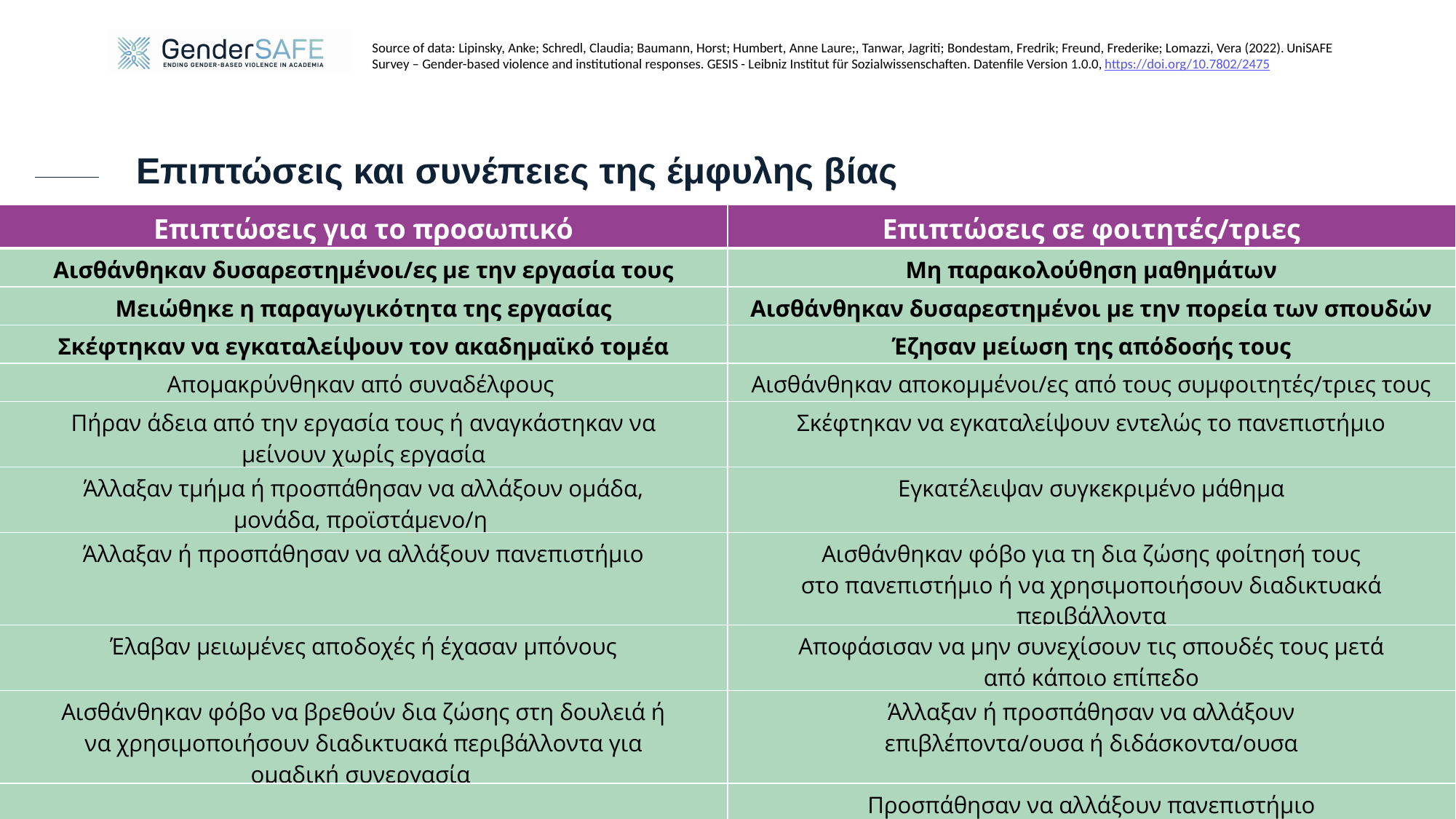

Source of data: Lipinsky, Anke; Schredl, Claudia; Baumann, Horst; Humbert, Anne Laure;, Tanwar, Jagriti; Bondestam, Fredrik; Freund, Frederike; Lomazzi, Vera (2022). UniSAFE Survey – Gender-based violence and institutional responses. GESIS - Leibniz Institut für Sozialwissenschaften. Datenfile Version 1.0.0, https://doi.org/10.7802/2475
Επιπτώσεις και συνέπειες της έμφυλης βίας

| Επιπτώσεις για το προσωπικό | Επιπτώσεις σε φοιτητές/τριες |
| --- | --- |
| Αισθάνθηκαν δυσαρεστημένοι/ες με την εργασία τους | Μη παρακολούθηση μαθημάτων |
| Μειώθηκε η παραγωγικότητα της εργασίας | Αισθάνθηκαν δυσαρεστημένοι με την πορεία των σπουδών |
| Σκέφτηκαν να εγκαταλείψουν τον ακαδημαϊκό τομέα | Έζησαν μείωση της απόδοσής τους |
| Απομακρύνθηκαν από συναδέλφους | Αισθάνθηκαν αποκομμένοι/ες από τους συμφοιτητές/τριες τους |
| Πήραν άδεια από την εργασία τους ή αναγκάστηκαν να μείνουν χωρίς εργασία | Σκέφτηκαν να εγκαταλείψουν εντελώς το πανεπιστήμιο |
| Άλλαξαν τμήμα ή προσπάθησαν να αλλάξουν ομάδα, μονάδα, προϊστάμενο/η | Εγκατέλειψαν συγκεκριμένο μάθημα |
| Άλλαξαν ή προσπάθησαν να αλλάξουν πανεπιστήμιο | Αισθάνθηκαν φόβο για τη δια ζώσης φοίτησή τους στο πανεπιστήμιο ή να χρησιμοποιήσουν διαδικτυακά περιβάλλοντα |
| Έλαβαν μειωμένες αποδοχές ή έχασαν μπόνους | Αποφάσισαν να μην συνεχίσουν τις σπουδές τους μετά από κάποιο επίπεδο |
| Αισθάνθηκαν φόβο να βρεθούν δια ζώσης στη δουλειά ή να χρησιμοποιήσουν διαδικτυακά περιβάλλοντα για ομαδική συνεργασία | Άλλαξαν ή προσπάθησαν να αλλάξουν επιβλέποντα/ουσα ή διδάσκοντα/ουσα |
|  | Προσπάθησαν να αλλάξουν πανεπιστήμιο |